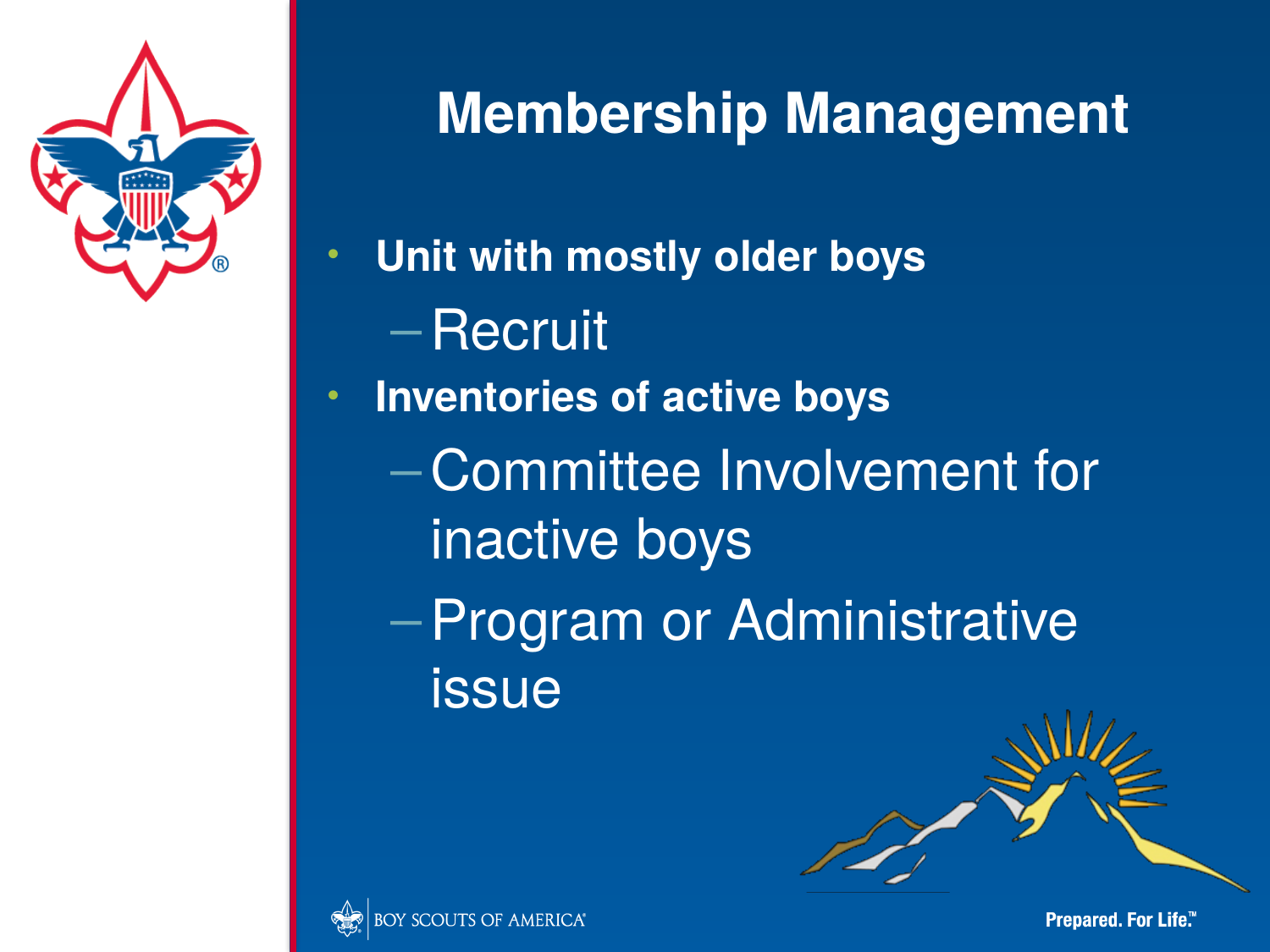

Membership Management
Unit with mostly older boys
Recruit
Inventories of active boys
Committee Involvement for inactive boys
Program or Administrative issue